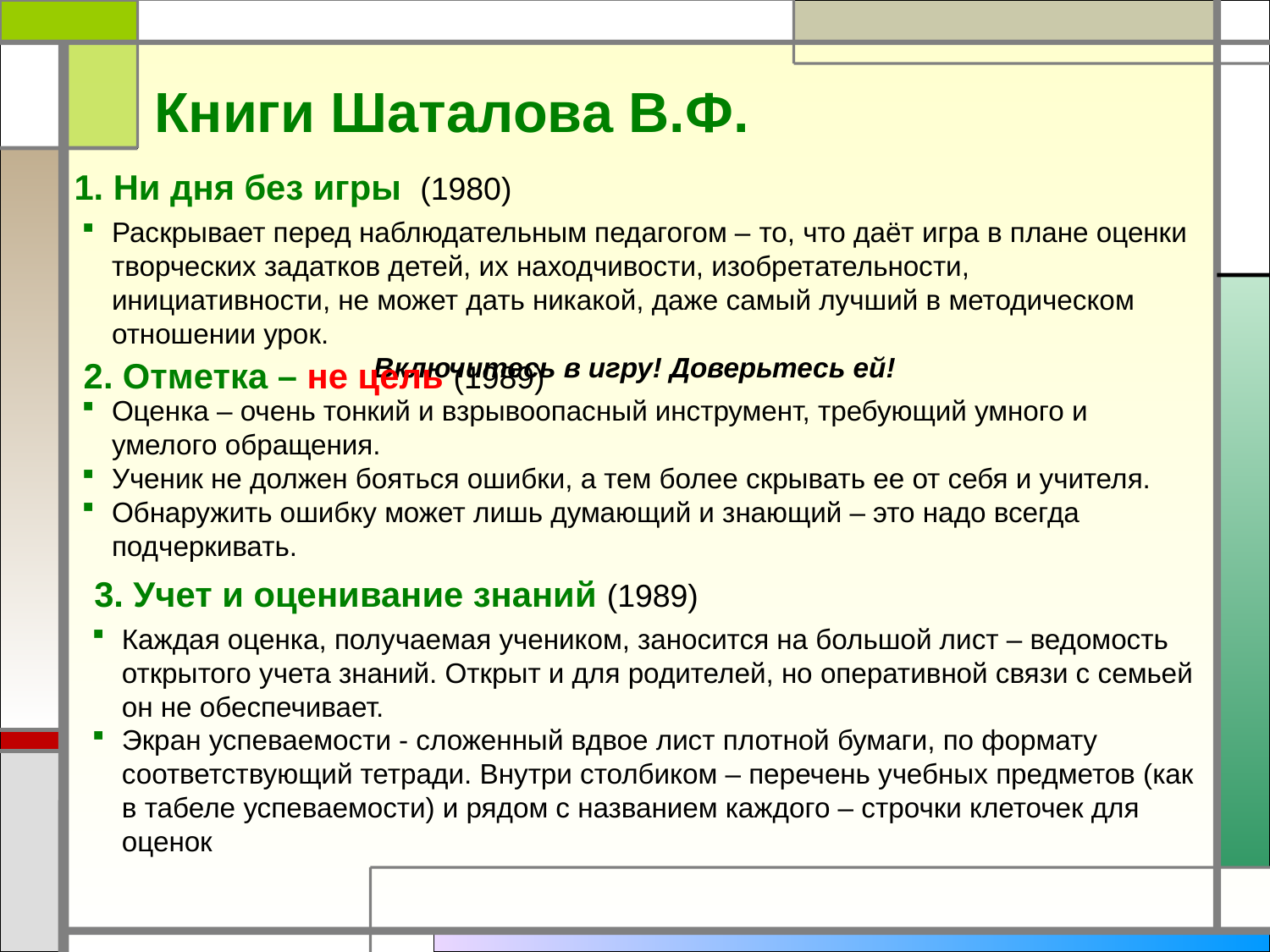

Книги Шаталова В.Ф.
1. Ни дня без игры  (1980)
Раскрывает перед наблюдательным педагогом – то, что даёт игра в плане оценки творческих задатков детей, их находчивости, изобретательности, инициативности, не может дать никакой, даже самый лучший в методическом отношении урок.
Включитесь в игру! Доверьтесь ей!
2. Отметка – не цель (1989)
Оценка – очень тонкий и взрывоопасный инструмент, требующий умного и умелого обращения.
Ученик не должен бояться ошибки, а тем более скрывать ее от себя и учителя.
Обнаружить ошибку может лишь думающий и знающий – это надо всегда подчеркивать.
3. Учет и оценивание знаний (1989)
Каждая оценка, получаемая учеником, заносится на большой лист – ведомость открытого учета знаний. Открыт и для родителей, но оперативной связи с семьей он не обеспечивает.
Экран успеваемости - сложенный вдвое лист плотной бумаги, по формату соответствующий тетради. Внутри столбиком – перечень учебных предметов (как в табеле успеваемости) и рядом с названием каждого – строчки клеточек для оценок